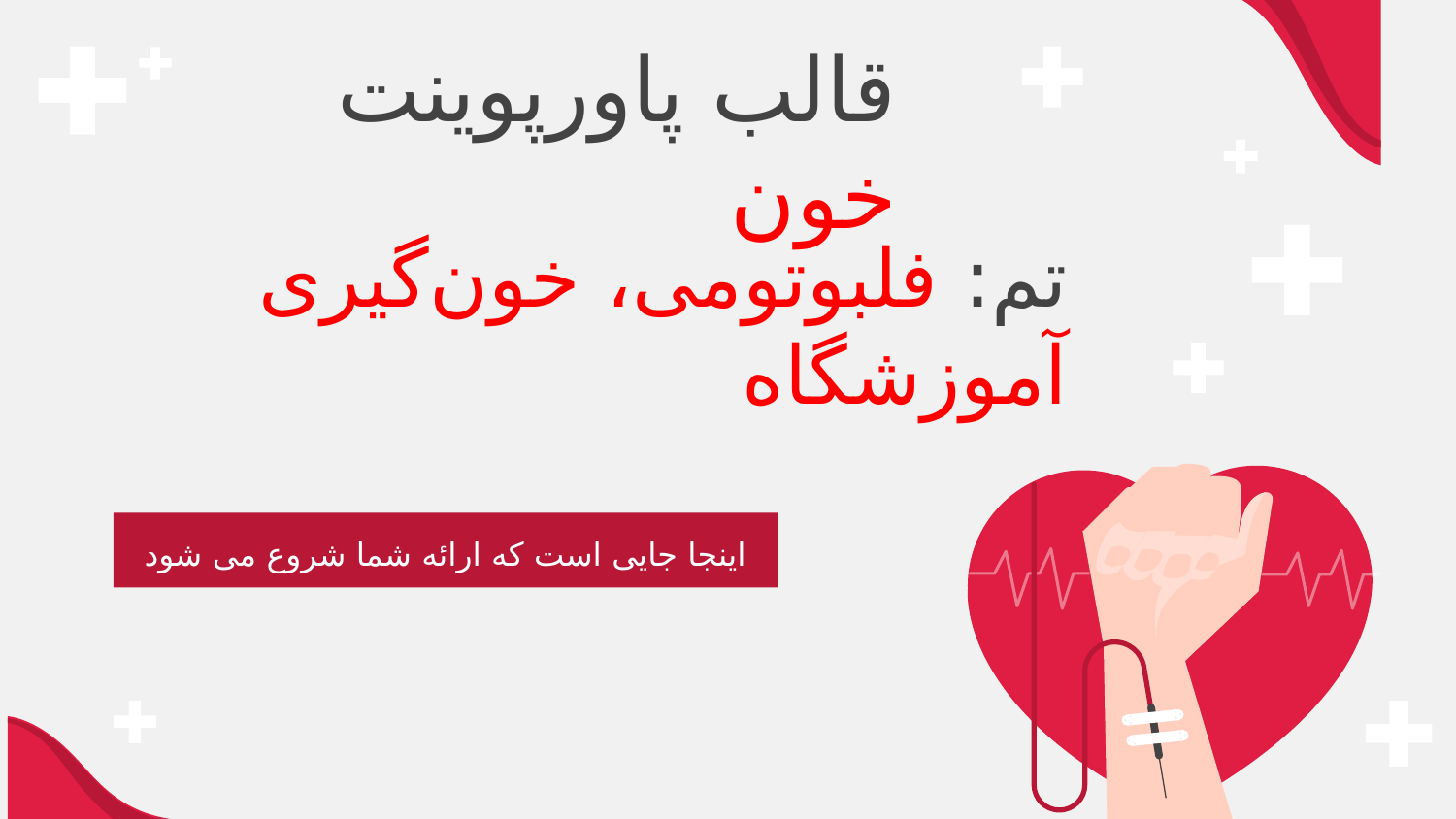

قالب پاورپوینت خون

# تم: فلبوتومی، خون‌گیری آموزشگاه

اینجا جایی است که ارائه شما شروع می شود